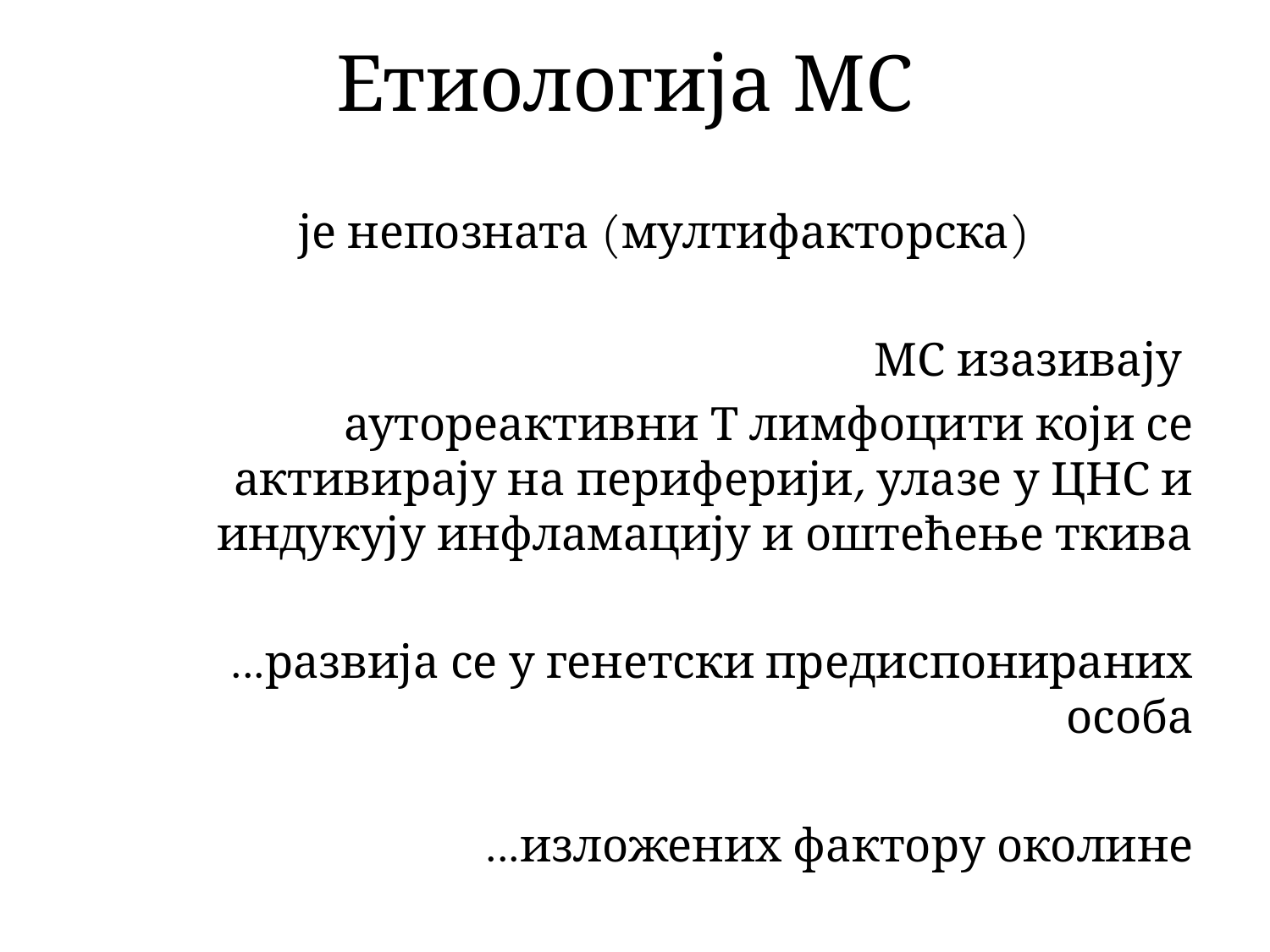

# Етиологија МС
је непозната (мултифакторска)

МС изазивају
аутореактивни Т лимфоцити који се активирају на периферији, улазе у ЦНС и индукују инфламацију и оштећење ткива

...развија се у генетски предиспонираних особа

...изложених фактору околине